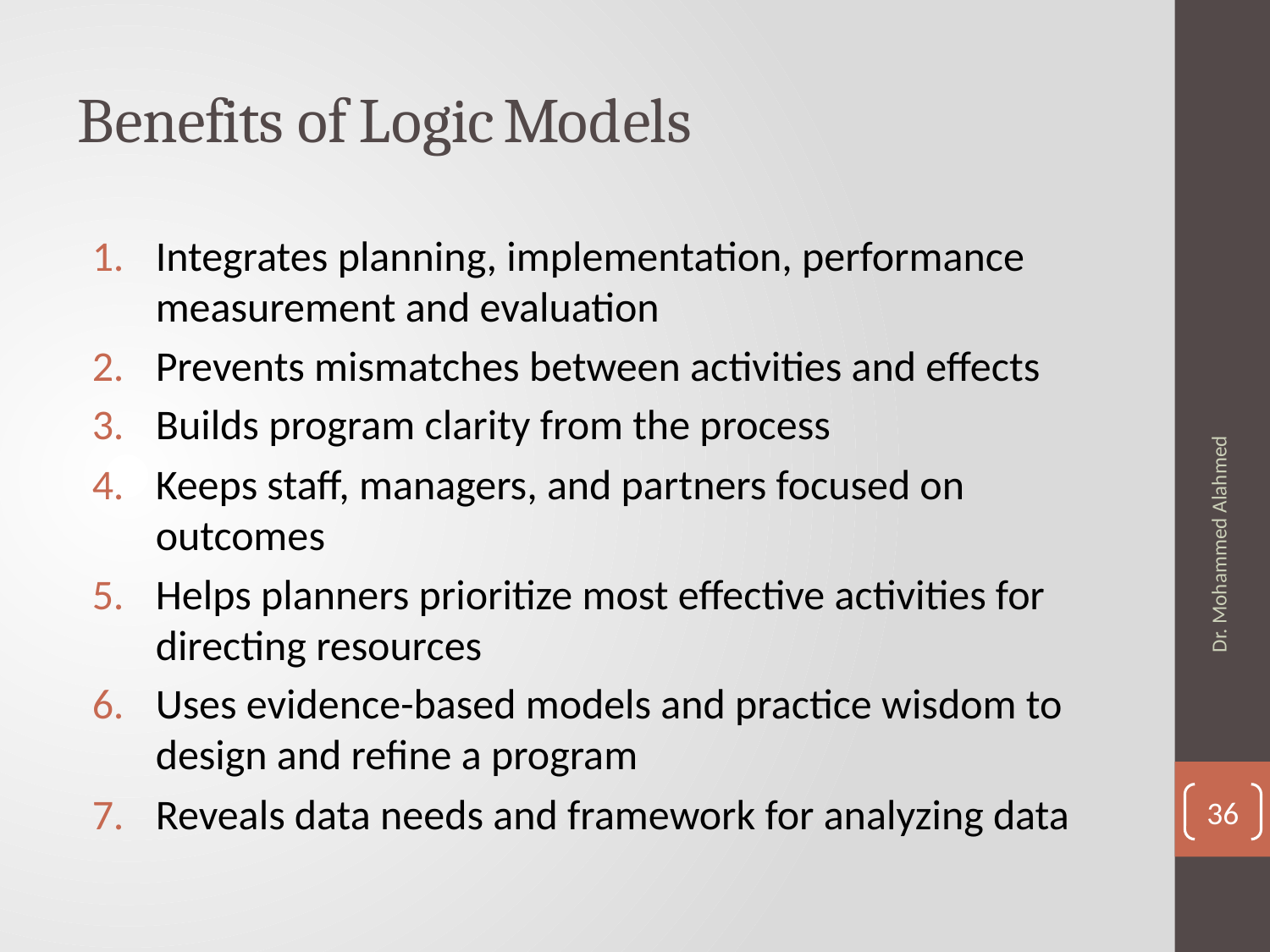

# Benefits of Logic Models
Integrates planning, implementation, performance measurement and evaluation
Prevents mismatches between activities and effects
Builds program clarity from the process
Keeps staff, managers, and partners focused on outcomes
Helps planners prioritize most effective activities for directing resources
Uses evidence-based models and practice wisdom to design and refine a program
Reveals data needs and framework for analyzing data
Dr. Mohammed Alahmed
36